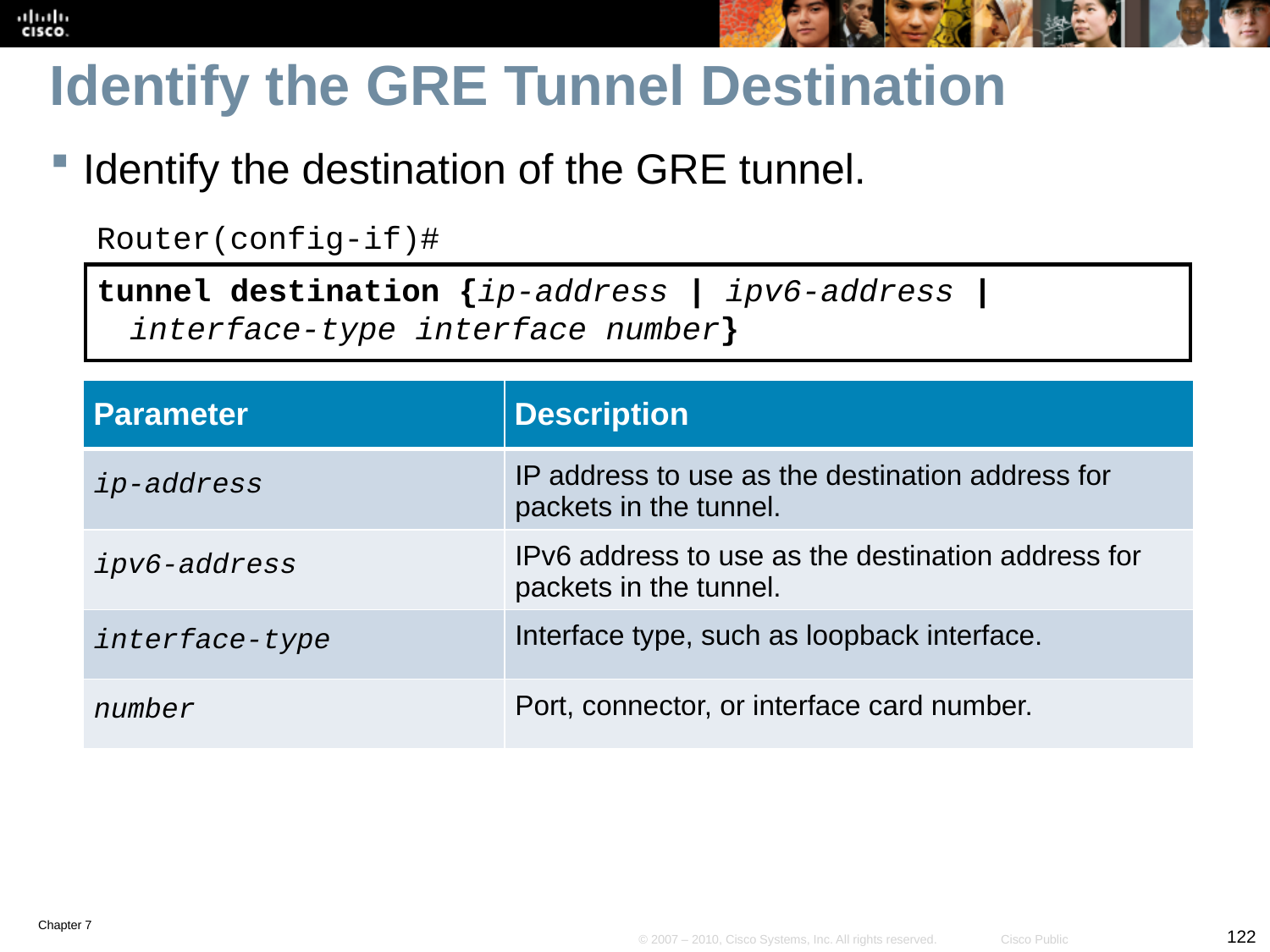

# Identify the GRE Tunnel Destination
Identify the destination of the GRE tunnel.
Router(config-if)#
tunnel destination {ip-address | ipv6-address | interface-type interface number}
| Parameter | Description |
| --- | --- |
| ip-address | IP address to use as the destination address for packets in the tunnel. |
| ipv6-address | IPv6 address to use as the destination address for packets in the tunnel. |
| interface-type | Interface type, such as loopback interface. |
| number | Port, connector, or interface card number. |